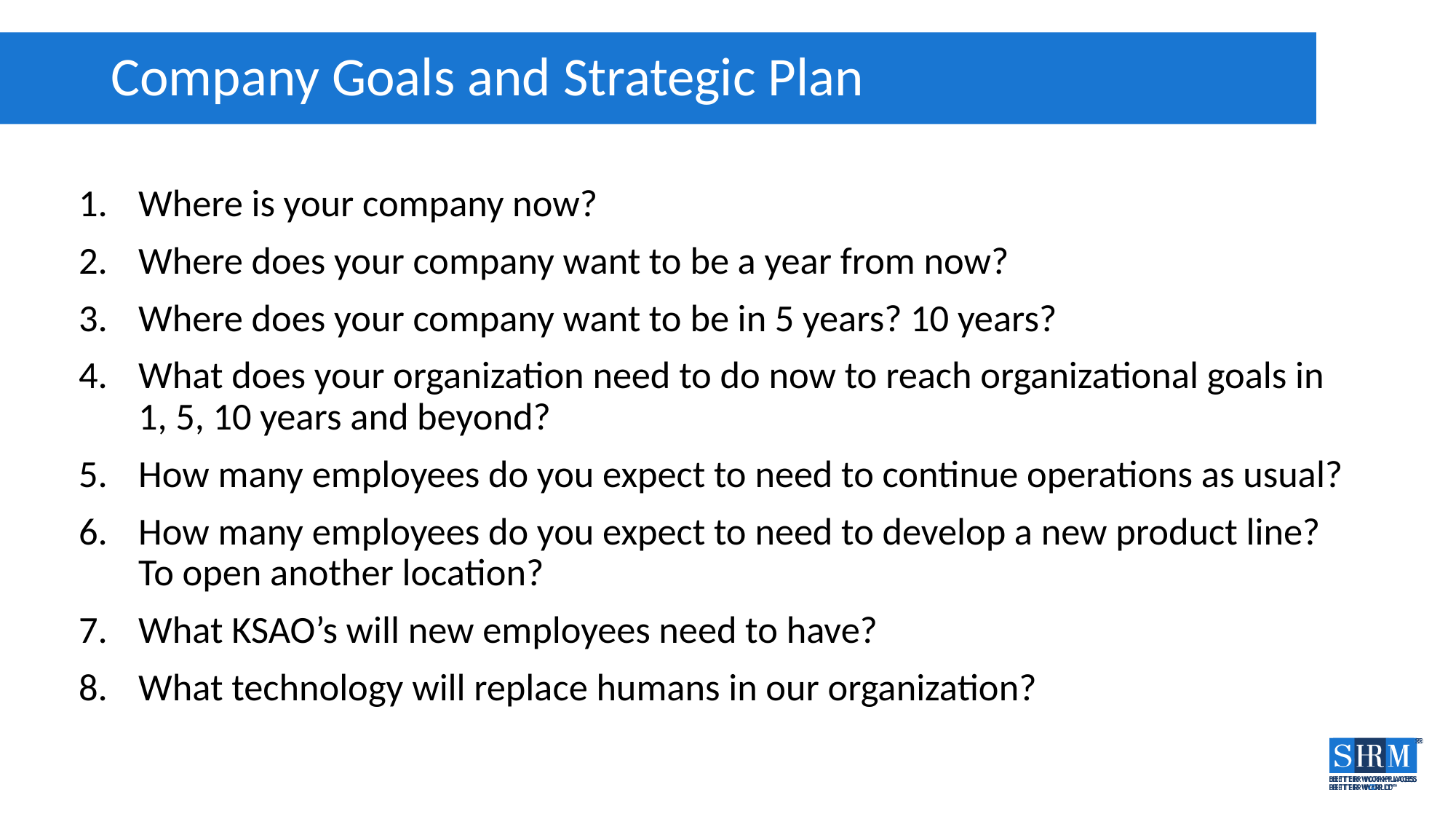

# Company Goals and Strategic Plan
Where is your company now?
Where does your company want to be a year from now?
Where does your company want to be in 5 years? 10 years?
What does your organization need to do now to reach organizational goals in 1, 5, 10 years and beyond?
How many employees do you expect to need to continue operations as usual?
How many employees do you expect to need to develop a new product line? To open another location?
What KSAO’s will new employees need to have?
What technology will replace humans in our organization?